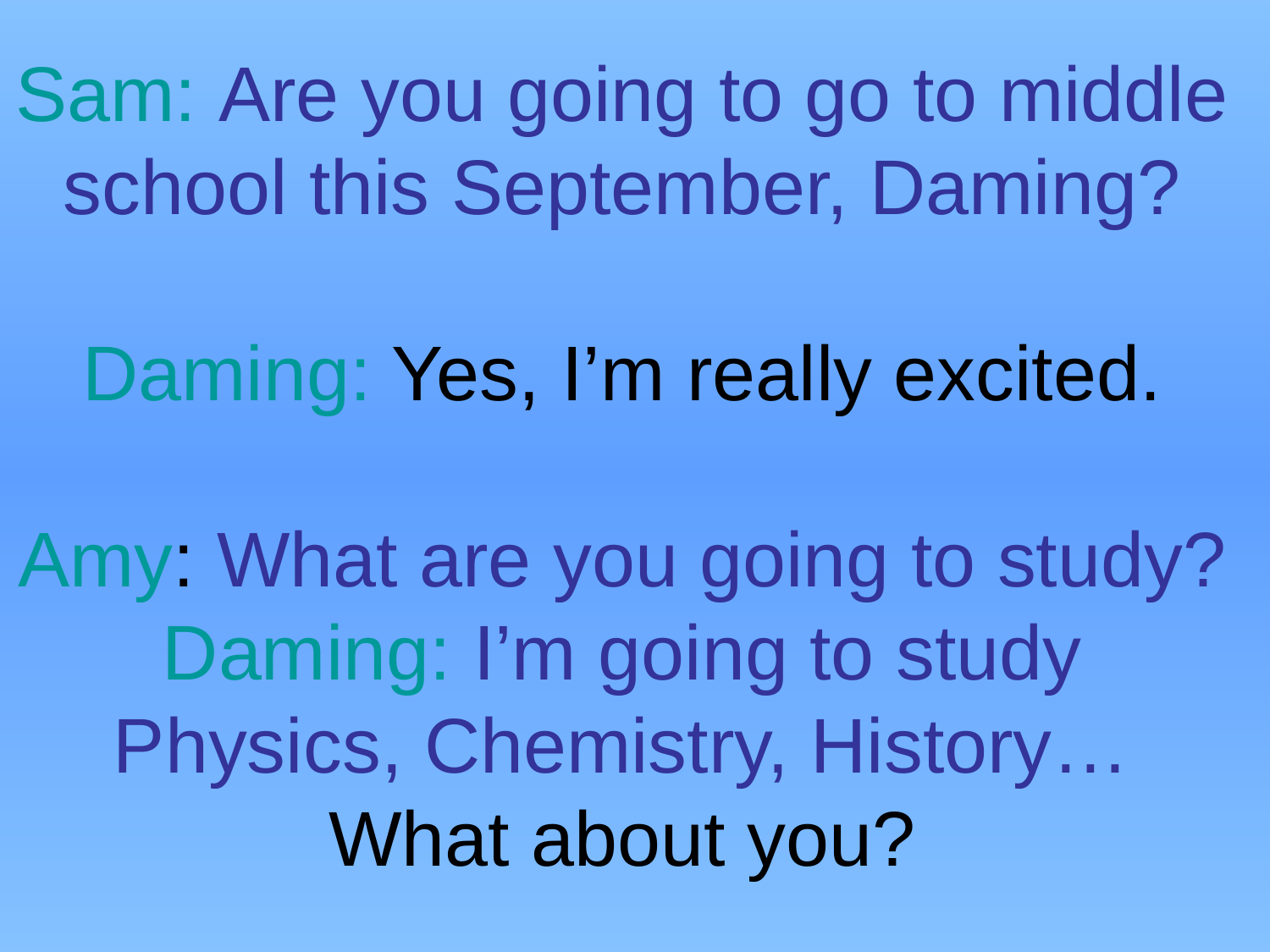

# Sam: Are you going to go to middle school this September, Daming? Daming: Yes, I’m really excited. Amy: What are you going to study? Daming: I’m going to study Physics, Chemistry, History… What about you?